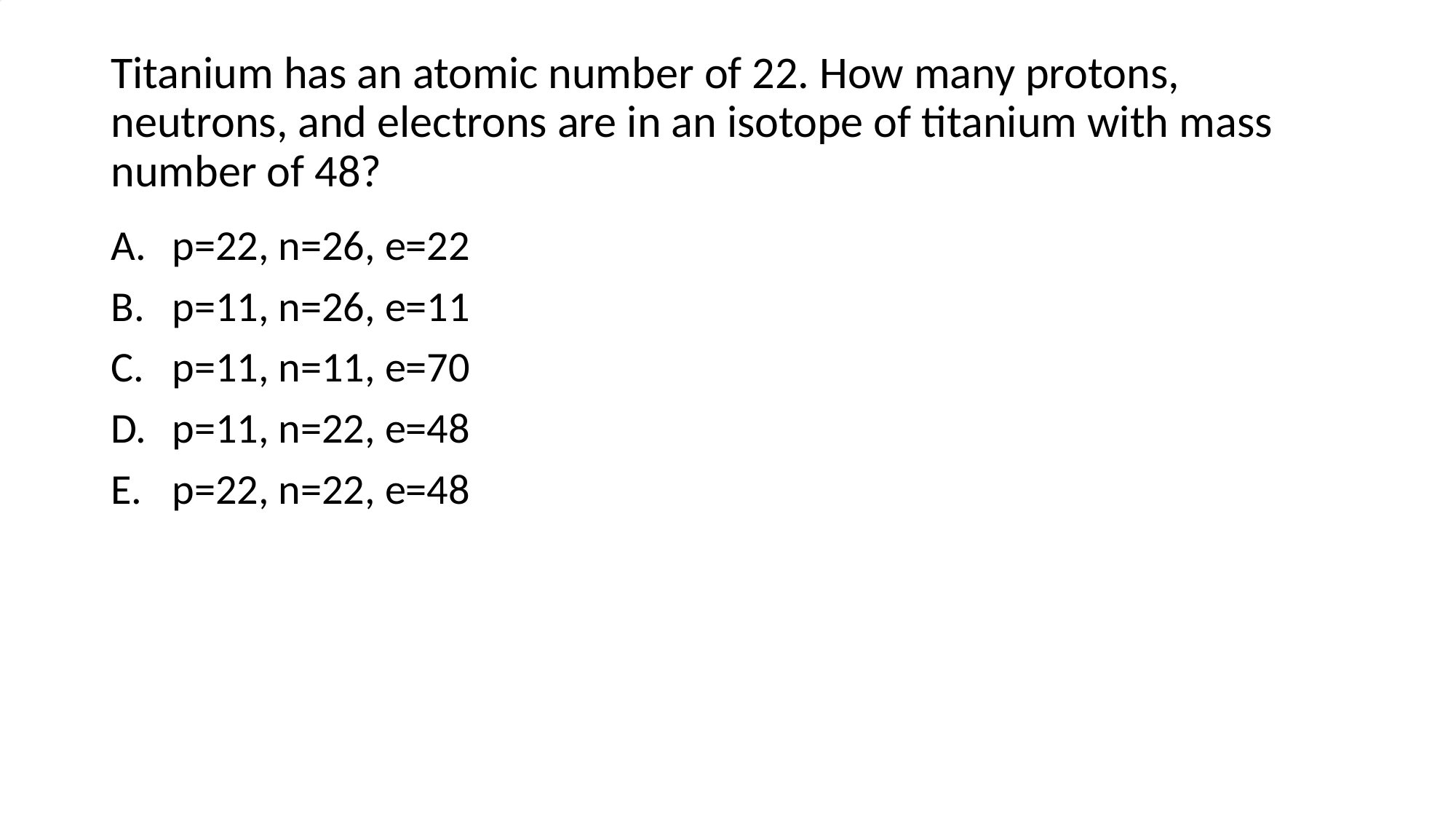

# Titanium has an atomic number of 22. How many protons, neutrons, and electrons are in an isotope of titanium with mass number of 48?

p=22, n=26, e=22
p=11, n=26, e=11
p=11, n=11, e=70
p=11, n=22, e=48
p=22, n=22, e=48